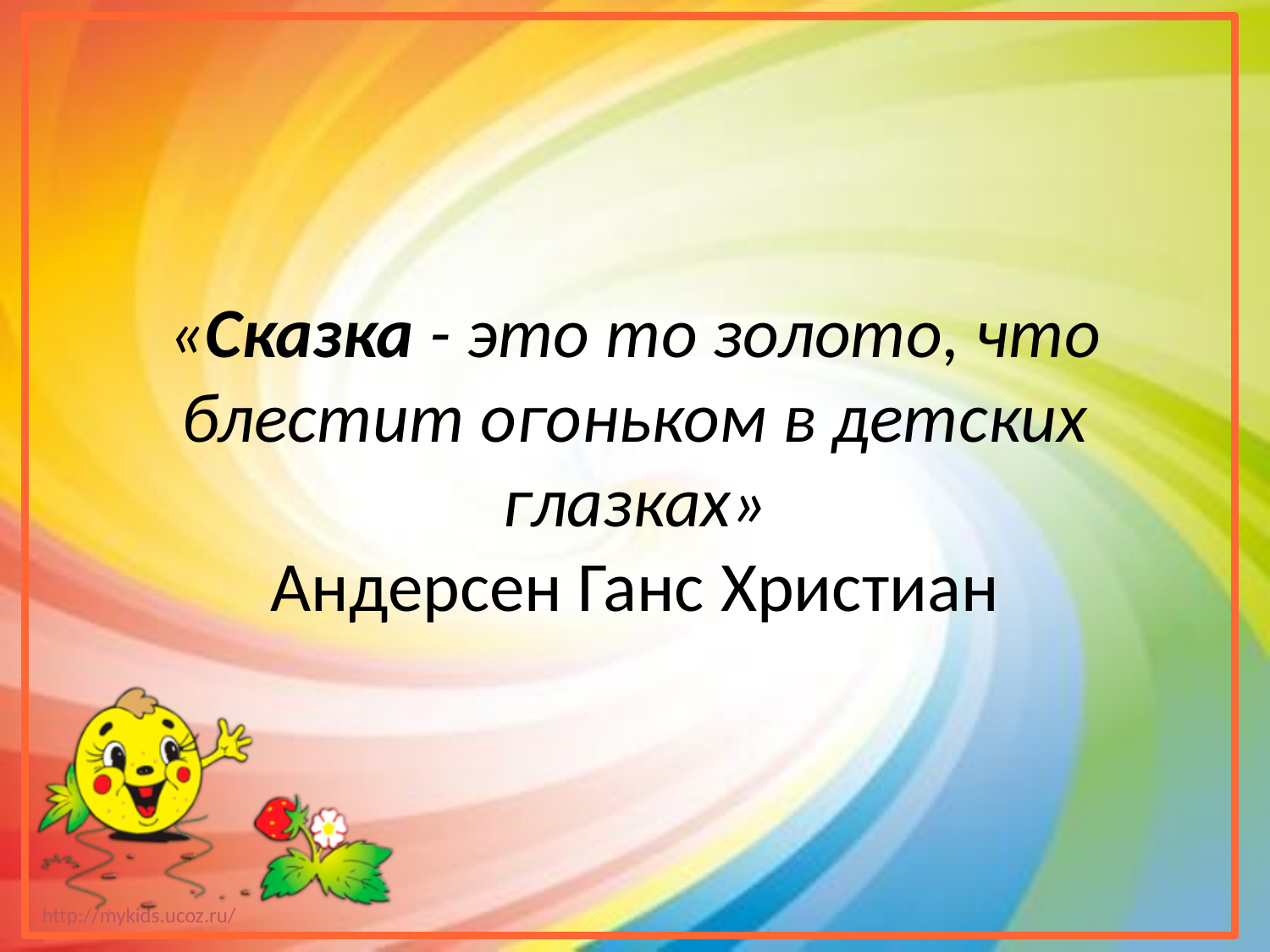

# «Сказка - это то золото, что блестит огоньком в детских глазках» Андерсен Ганс Христиан